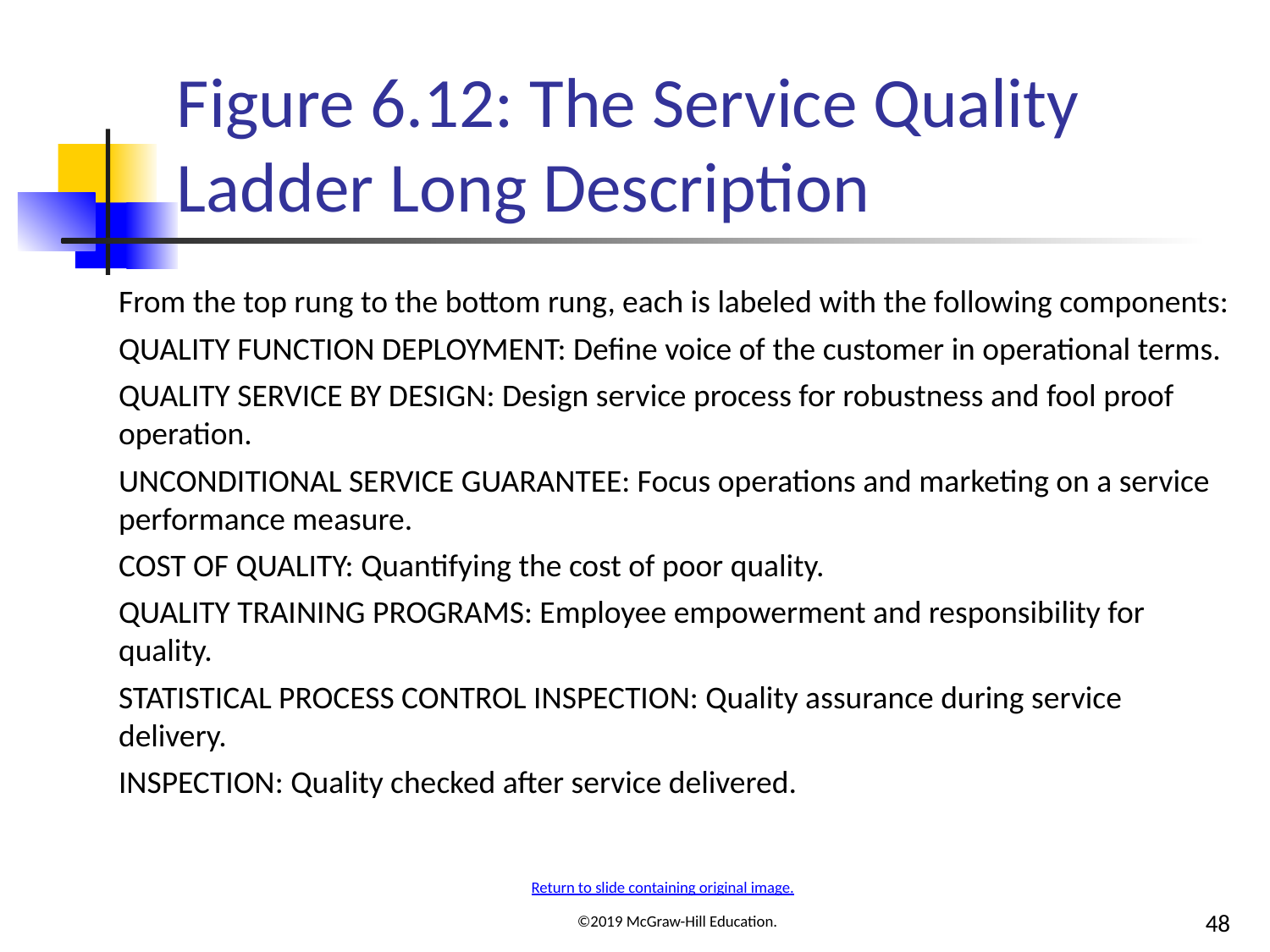

# Figure 6.12: The Service Quality Ladder Long Description
From the top rung to the bottom rung, each is labeled with the following components:
QUALITY FUNCTION DEPLOYMENT: Define voice of the customer in operational terms.
QUALITY SERVICE BY DESIGN: Design service process for robustness and fool proof operation.
UNCONDITIONAL SERVICE GUARANTEE: Focus operations and marketing on a service performance measure.
COST OF QUALITY: Quantifying the cost of poor quality.
QUALITY TRAINING PROGRAMS: Employee empowerment and responsibility for quality.
STATISTICAL PROCESS CONTROL INSPECTION: Quality assurance during service delivery.
INSPECTION: Quality checked after service delivered.
Return to slide containing original image.